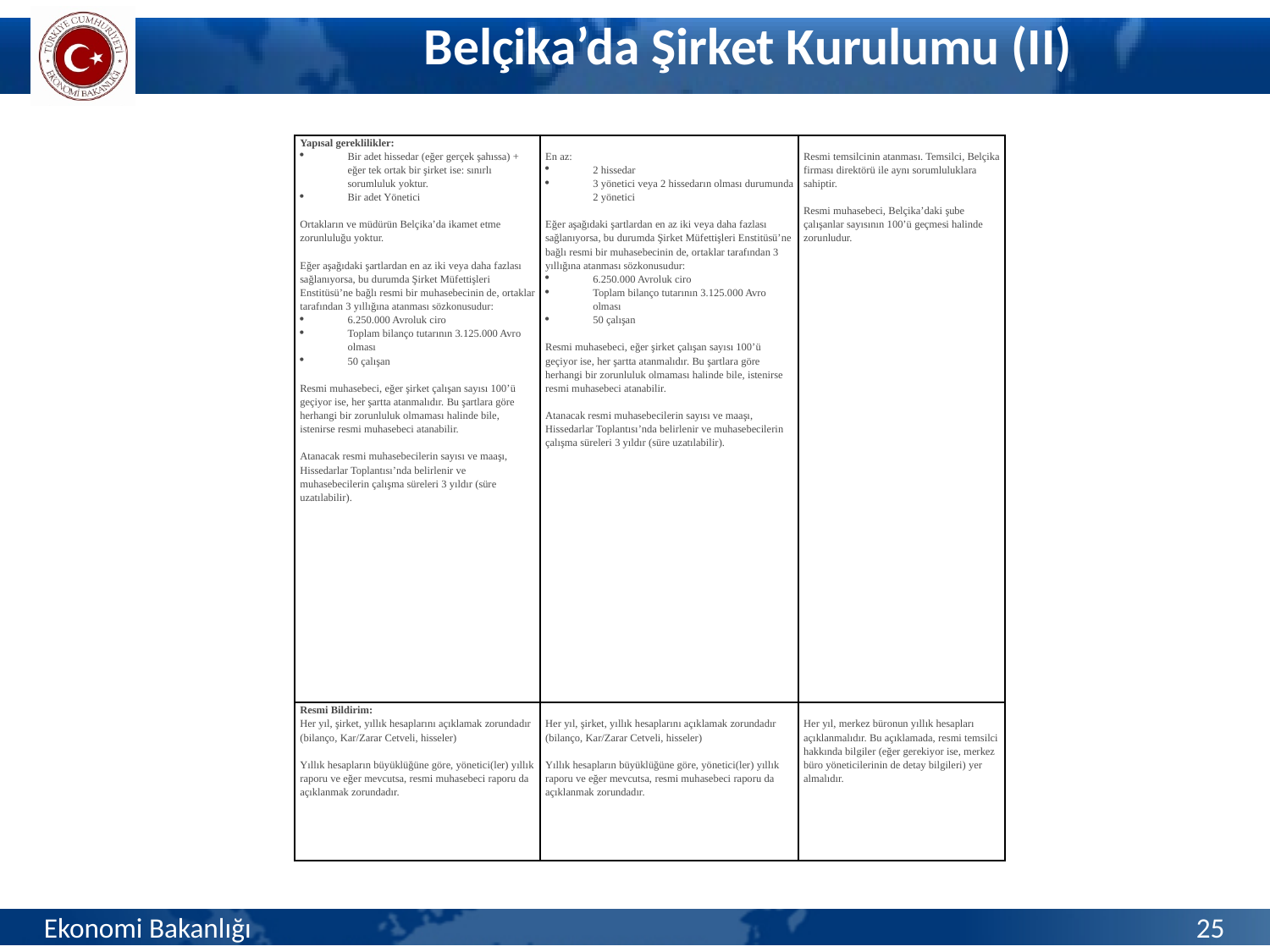

# Belçika’da Şirket Kurulumu (II)
| Yapısal gereklilikler: Bir adet hissedar (eğer gerçek şahıssa) + eğer tek ortak bir şirket ise: sınırlı sorumluluk yoktur. Bir adet Yönetici   Ortakların ve müdürün Belçika’da ikamet etme zorunluluğu yoktur.   Eğer aşağıdaki şartlardan en az iki veya daha fazlası sağlanıyorsa, bu durumda Şirket Müfettişleri Enstitüsü’ne bağlı resmi bir muhasebecinin de, ortaklar tarafından 3 yıllığına atanması sözkonusudur: 6.250.000 Avroluk ciro Toplam bilanço tutarının 3.125.000 Avro olması 50 çalışan   Resmi muhasebeci, eğer şirket çalışan sayısı 100’ü geçiyor ise, her şartta atanmalıdır. Bu şartlara göre herhangi bir zorunluluk olmaması halinde bile, istenirse resmi muhasebeci atanabilir.   Atanacak resmi muhasebecilerin sayısı ve maaşı, Hissedarlar Toplantısı’nda belirlenir ve muhasebecilerin çalışma süreleri 3 yıldır (süre uzatılabilir). | En az: 2 hissedar 3 yönetici veya 2 hissedarın olması durumunda 2 yönetici   Eğer aşağıdaki şartlardan en az iki veya daha fazlası sağlanıyorsa, bu durumda Şirket Müfettişleri Enstitüsü’ne bağlı resmi bir muhasebecinin de, ortaklar tarafından 3 yıllığına atanması sözkonusudur: 6.250.000 Avroluk ciro Toplam bilanço tutarının 3.125.000 Avro olması 50 çalışan   Resmi muhasebeci, eğer şirket çalışan sayısı 100’ü geçiyor ise, her şartta atanmalıdır. Bu şartlara göre herhangi bir zorunluluk olmaması halinde bile, istenirse resmi muhasebeci atanabilir.   Atanacak resmi muhasebecilerin sayısı ve maaşı, Hissedarlar Toplantısı’nda belirlenir ve muhasebecilerin çalışma süreleri 3 yıldır (süre uzatılabilir). | Resmi temsilcinin atanması. Temsilci, Belçika firması direktörü ile aynı sorumluluklara sahiptir.   Resmi muhasebeci, Belçika’daki şube çalışanlar sayısının 100’ü geçmesi halinde zorunludur. |
| --- | --- | --- |
| Resmi Bildirim: Her yıl, şirket, yıllık hesaplarını açıklamak zorundadır (bilanço, Kar/Zarar Cetveli, hisseler)   Yıllık hesapların büyüklüğüne göre, yönetici(ler) yıllık raporu ve eğer mevcutsa, resmi muhasebeci raporu da açıklanmak zorundadır. | Her yıl, şirket, yıllık hesaplarını açıklamak zorundadır (bilanço, Kar/Zarar Cetveli, hisseler)   Yıllık hesapların büyüklüğüne göre, yönetici(ler) yıllık raporu ve eğer mevcutsa, resmi muhasebeci raporu da açıklanmak zorundadır. | Her yıl, merkez büronun yıllık hesapları açıklanmalıdır. Bu açıklamada, resmi temsilci hakkında bilgiler (eğer gerekiyor ise, merkez büro yöneticilerinin de detay bilgileri) yer almalıdır. |
Ekonomi Bakanlığı
25